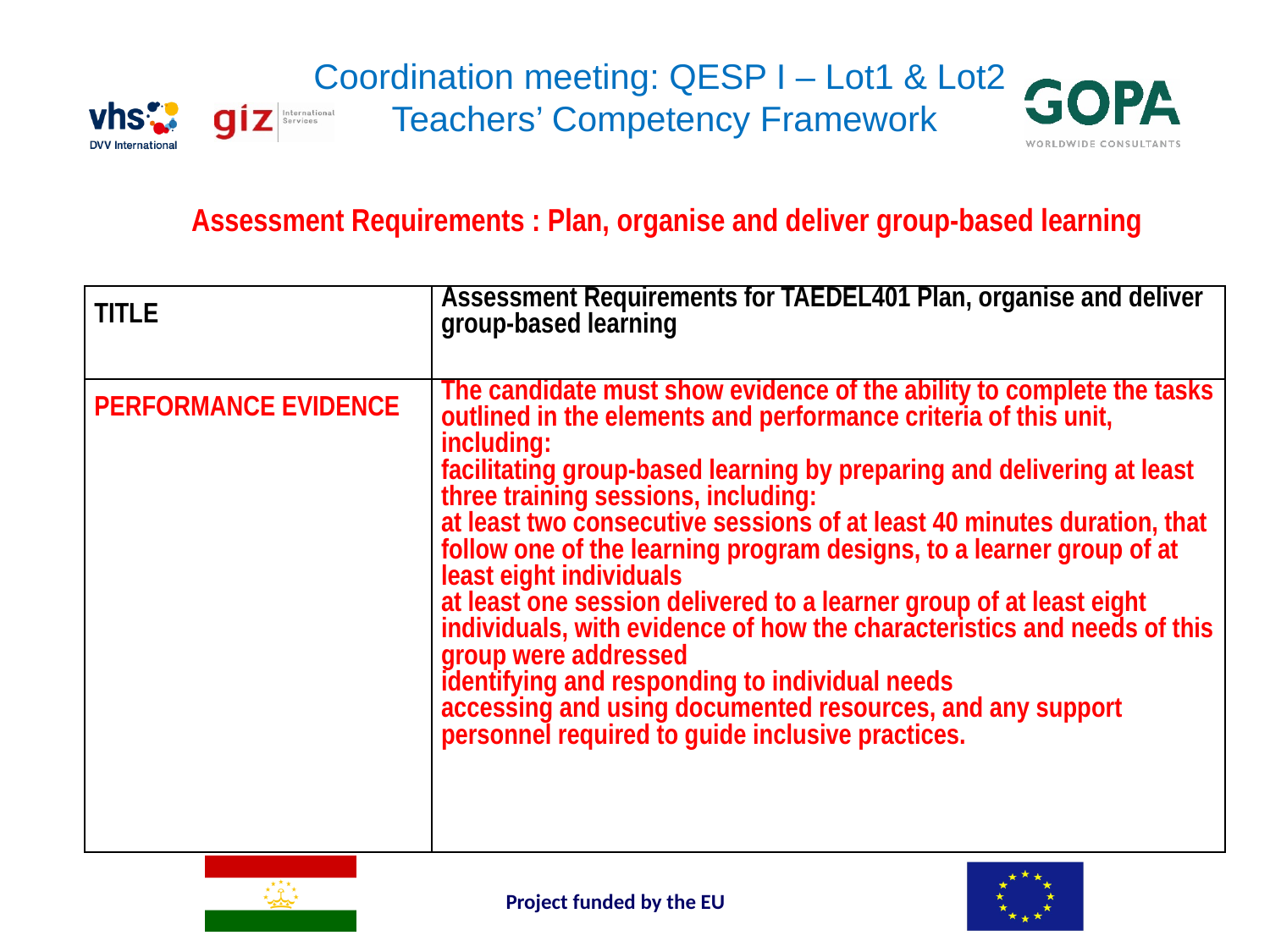

Coordination meeting: QESP I – Lot1 & Lot2
Teachers’ Competency Framework

Assessment Requirements : Plan, organise and deliver group-based learning
| TITLE | Assessment Requirements for TAEDEL401 Plan, organise and deliver group-based learning |
| --- | --- |
| PERFORMANCE EVIDENCE | The candidate must show evidence of the ability to complete the tasks outlined in the elements and performance criteria of this unit, including: facilitating group-based learning by preparing and delivering at least three training sessions, including: at least two consecutive sessions of at least 40 minutes duration, that follow one of the learning program designs, to a learner group of at least eight individuals at least one session delivered to a learner group of at least eight individuals, with evidence of how the characteristics and needs of this group were addressed identifying and responding to individual needs accessing and using documented resources, and any support personnel required to guide inclusive practices. |
Project funded by the EU